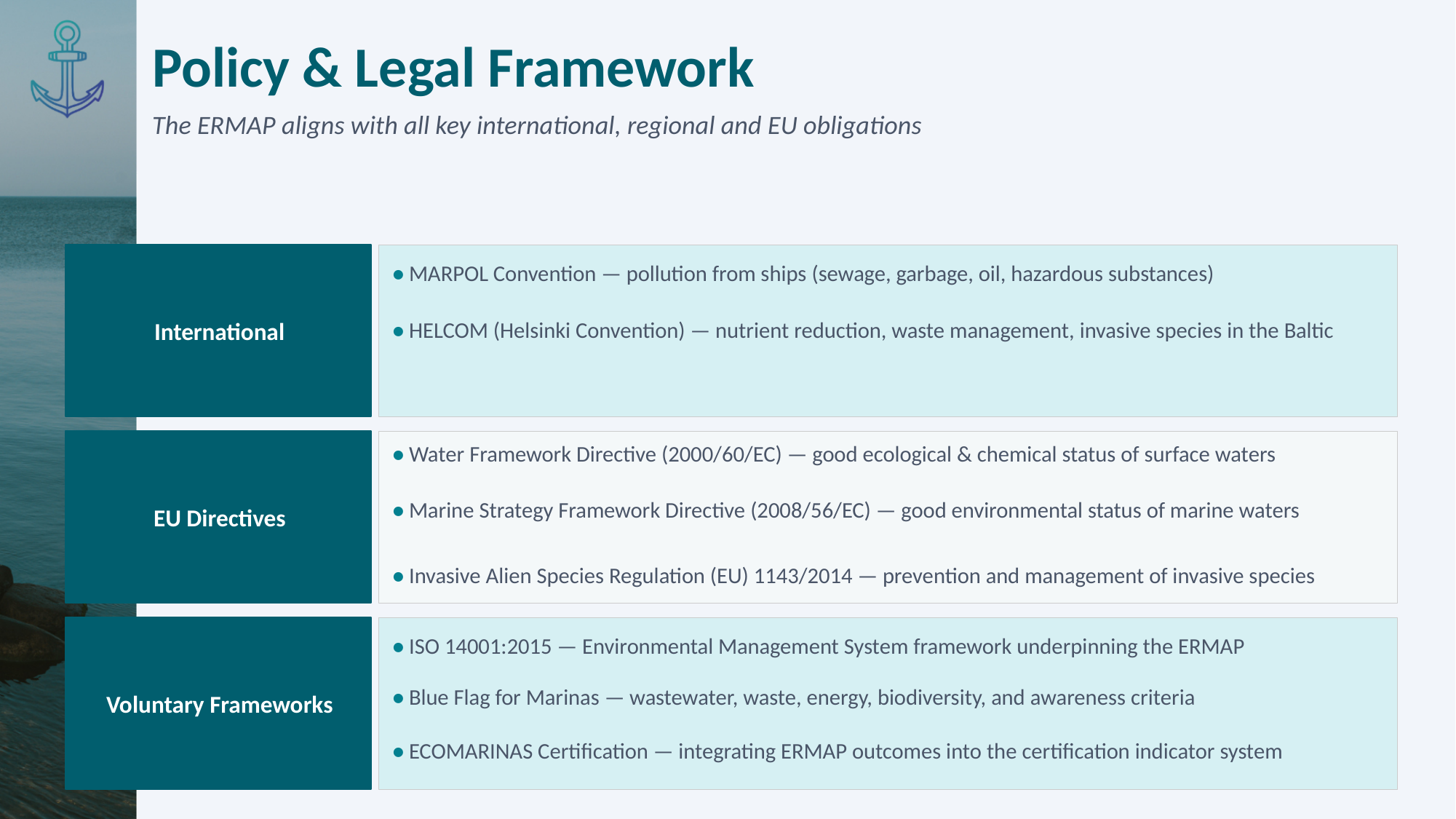

Policy & Legal Framework
The ERMAP aligns with all key international, regional and EU obligations

International

• MARPOL Convention — pollution from ships (sewage, garbage, oil, hazardous substances)
• HELCOM (Helsinki Convention) — nutrient reduction, waste management, invasive species in the Baltic

EU Directives

• Water Framework Directive (2000/60/EC) — good ecological & chemical status of surface waters
• Marine Strategy Framework Directive (2008/56/EC) — good environmental status of marine waters
• Invasive Alien Species Regulation (EU) 1143/2014 — prevention and management of invasive species

Voluntary Frameworks

• ISO 14001:2015 — Environmental Management System framework underpinning the ERMAP
• Blue Flag for Marinas — wastewater, waste, energy, biodiversity, and awareness criteria
• ECOMARINAS Certification — integrating ERMAP outcomes into the certification indicator system